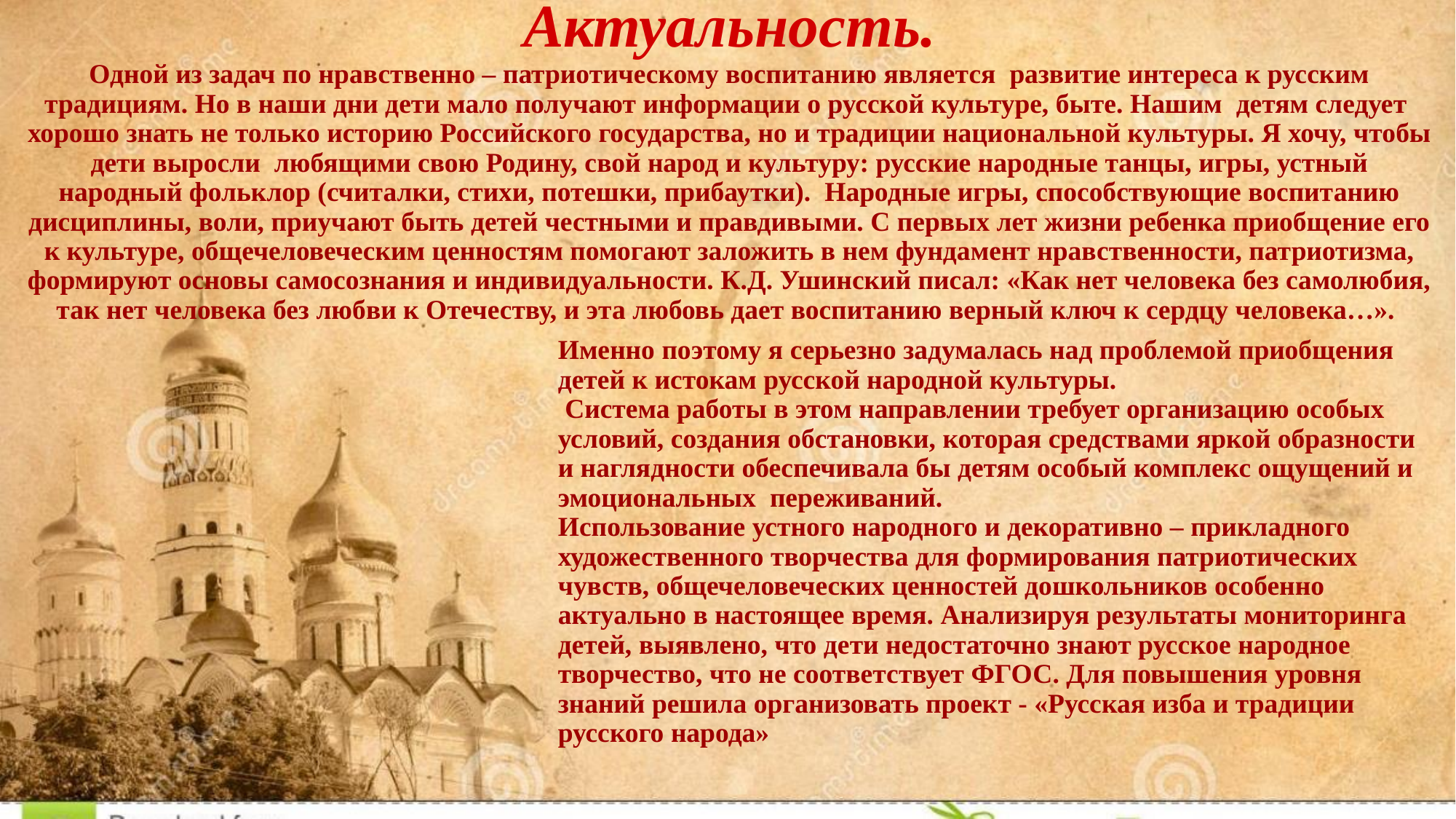

# Актуальность. Одной из задач по нравственно – патриотическому воспитанию является  развитие интереса к русским традициям. Но в наши дни дети мало получают информации о русской культуре, быте. Нашим  детям следует  хорошо знать не только историю Российского государства, но и традиции национальной культуры. Я хочу, чтобы дети выросли  любящими свою Родину, свой народ и культуру: русские народные танцы, игры, устный народный фольклор (считалки, стихи, потешки, прибаутки).  Народные игры, способствующие воспитанию дисциплины, воли, приучают быть детей честными и правдивыми. С первых лет жизни ребенка приобщение его к культуре, общечеловеческим ценностям помогают заложить в нем фундамент нравственности, патриотизма, формируют основы самосознания и индивидуальности. К.Д. Ушинский писал: «Как нет человека без самолюбия, так нет человека без любви к Отечеству, и эта любовь дает воспитанию верный ключ к сердцу человека…».
Именно поэтому я серьезно задумалась над проблемой приобщения детей к истокам русской народной культуры.
 Система работы в этом направлении требует организацию особых условий, создания обстановки, которая средствами яркой образности и наглядности обеспечивала бы детям особый комплекс ощущений и эмоциональных  переживаний.
Использование устного народного и декоративно – прикладного художественного творчества для формирования патриотических чувств, общечеловеческих ценностей дошкольников особенно актуально в настоящее время. Анализируя результаты мониторинга детей, выявлено, что дети недостаточно знают русское народное творчество, что не соответствует ФГОС. Для повышения уровня знаний решила организовать проект - «Русская изба и традиции русского народа»